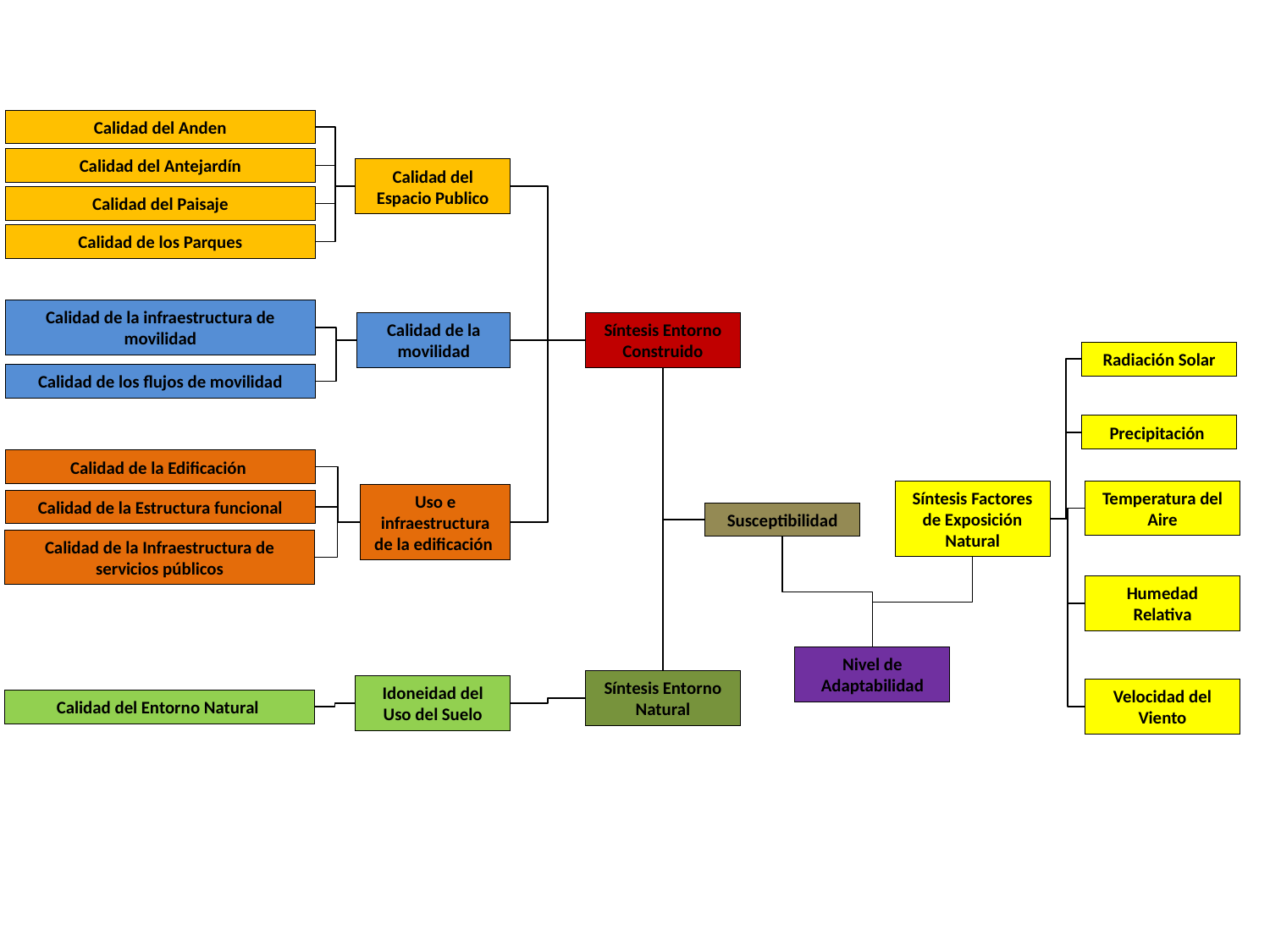

Calidad del Anden
Calidad del Antejardín
Calidad del Espacio Publico
Calidad del Paisaje
Calidad de los Parques
Calidad de la infraestructura de movilidad
Calidad de la movilidad
Síntesis Entorno Construido
Radiación Solar
Calidad de los flujos de movilidad
Precipitación
Calidad de la Edificación
Síntesis Factores de Exposición Natural
Temperatura del Aire
Uso e infraestructura de la edificación
Calidad de la Estructura funcional
Susceptibilidad
Calidad de la Infraestructura de servicios públicos
Humedad Relativa
Nivel de Adaptabilidad
Síntesis Entorno Natural
Idoneidad del Uso del Suelo
Velocidad del Viento
Calidad del Entorno Natural